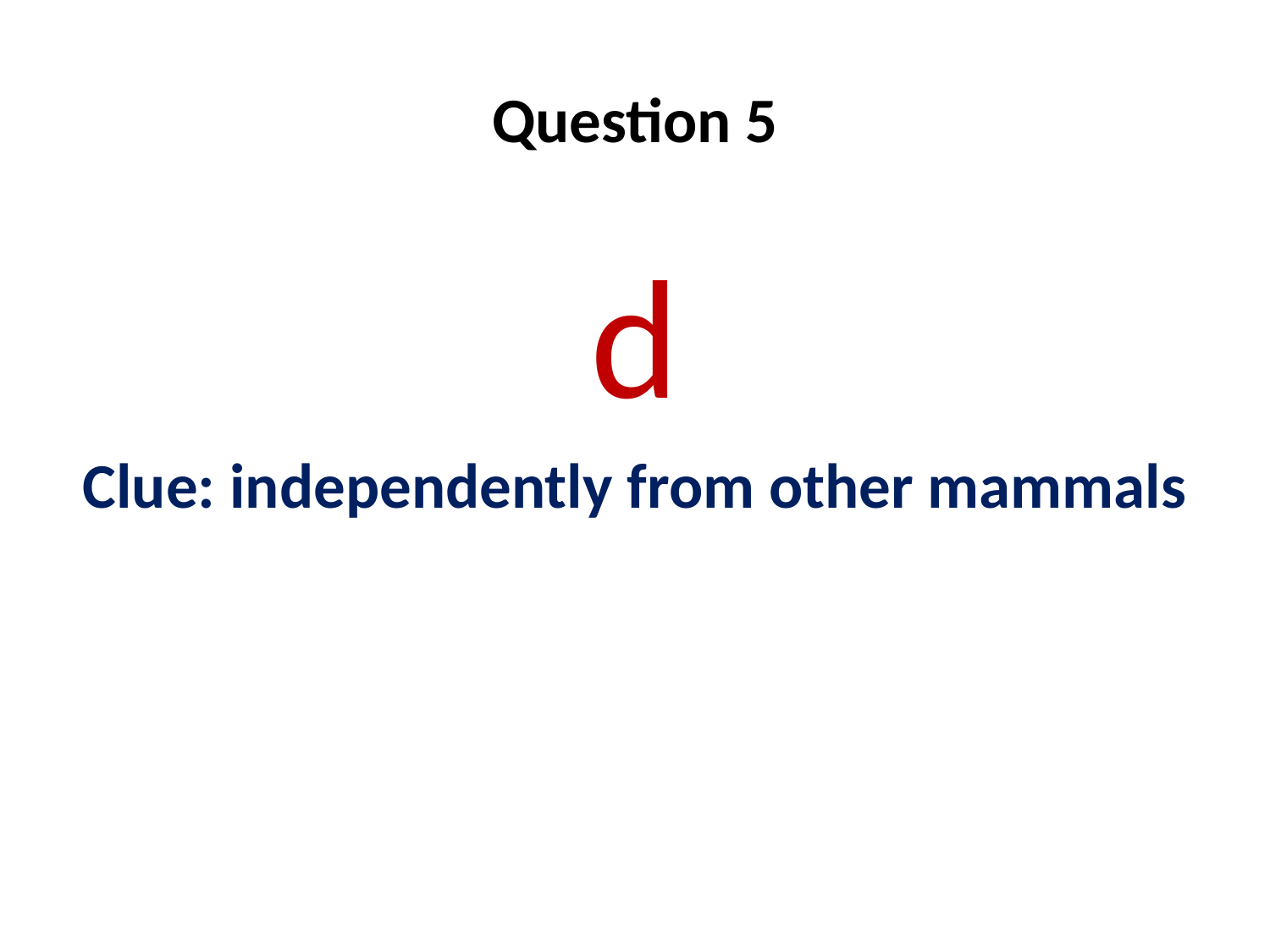

# Question 5
d
Clue: independently from other mammals